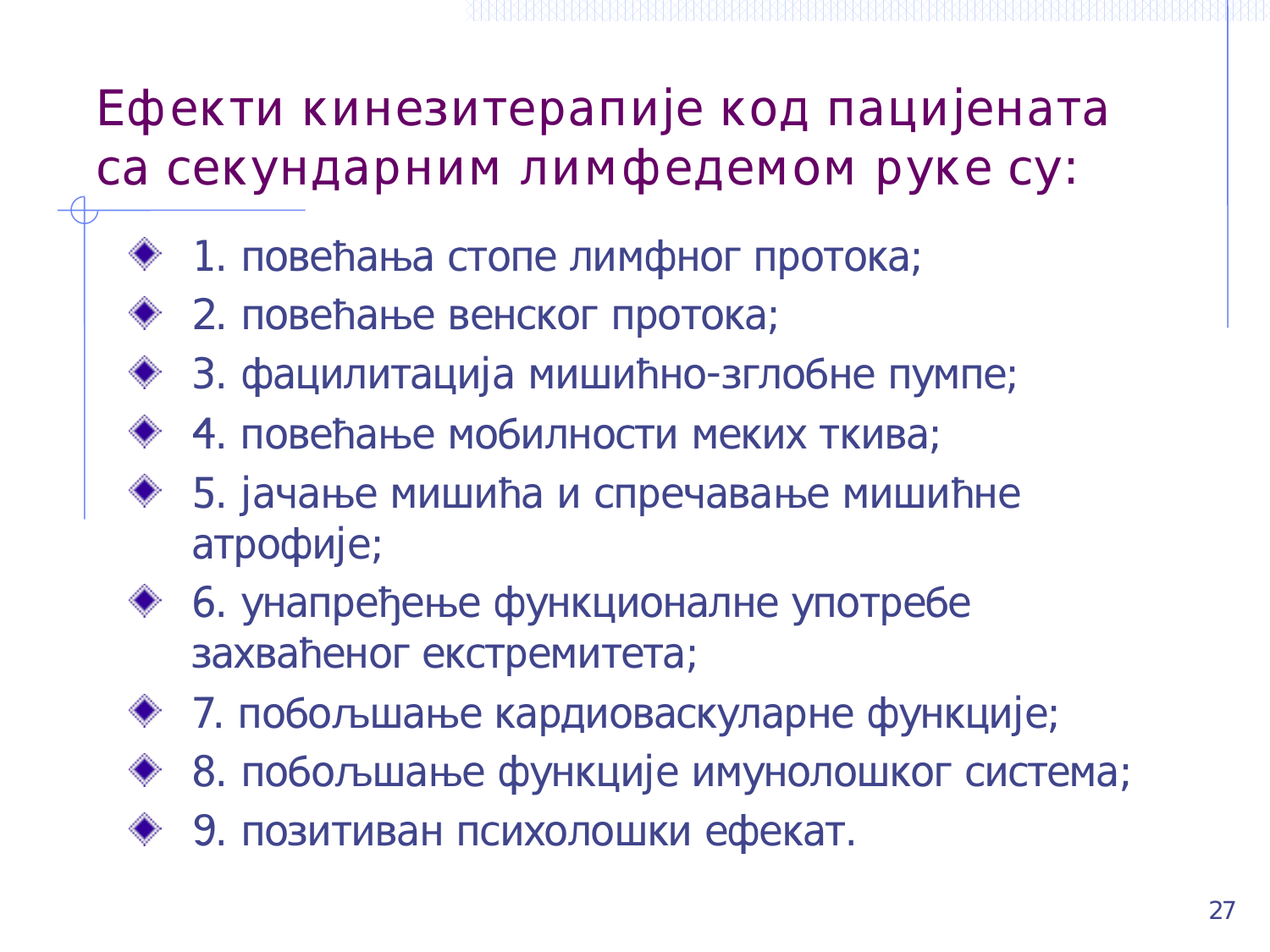

# Ефекти кинезитерапије код пацијената са секундарним лимфедемом руке су:
1. повећања стопе лимфног протока;
2. повећање венског протока;
3. фацилитација мишићно-зглобне пумпе;
4. повећање мобилности меких ткива;
5. јачање мишића и спречавање мишићне атрофије;
6. унапређење функционалне употребе захваћеног екстремитета;
7. побољшање кардиоваскуларне функције;
8. побољшање функције имунолошког система;
9. позитиван психолошки ефекат.
27